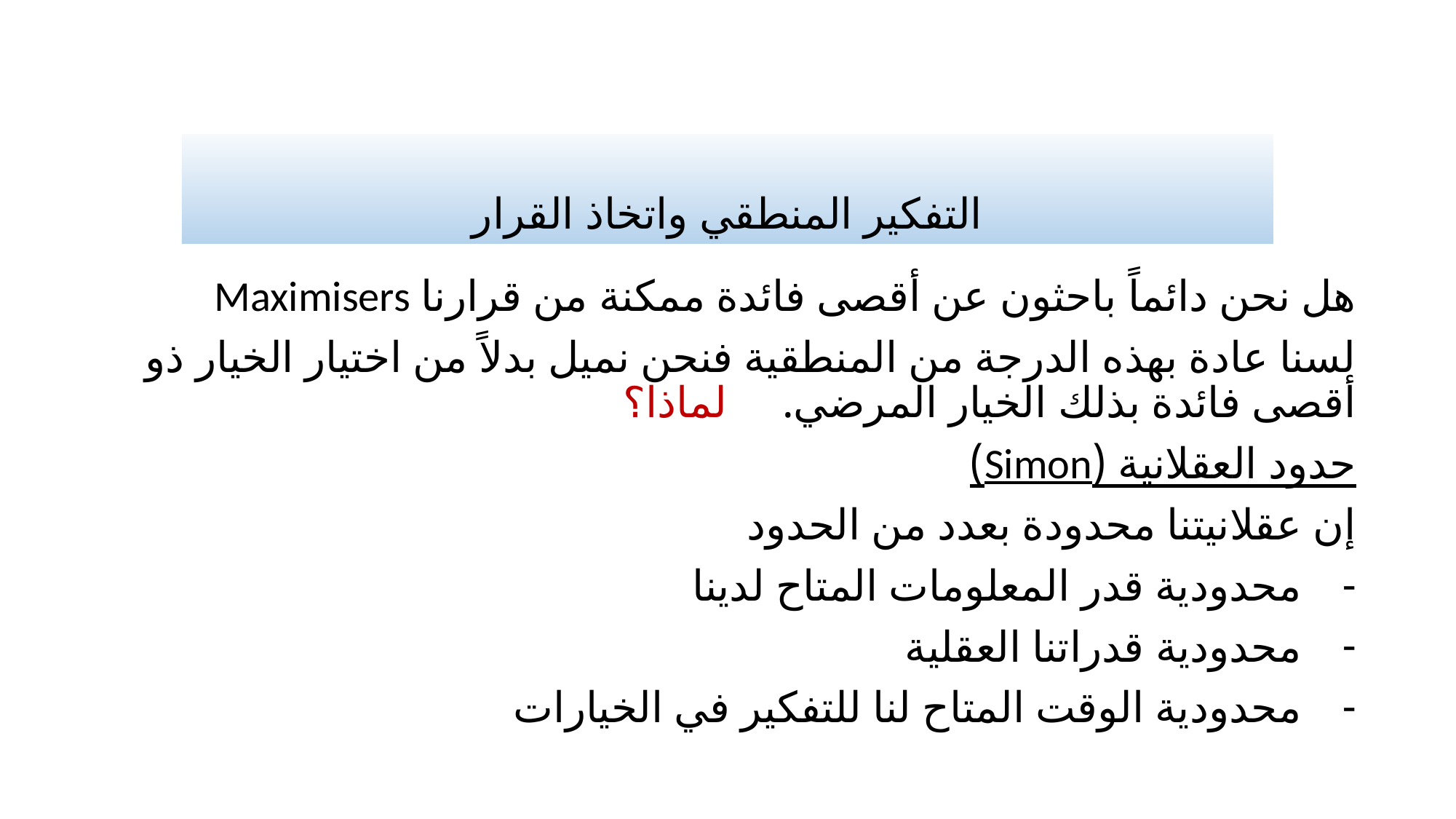

# التفكير المنطقي واتخاذ القرار
هل نحن دائماً باحثون عن أقصى فائدة ممكنة من قرارنا Maximisers
لسنا عادة بهذه الدرجة من المنطقية فنحن نميل بدلاً من اختيار الخيار ذو أقصى فائدة بذلك الخيار المرضي.     لماذا؟
حدود العقلانية (Simon)
إن عقلانيتنا محدودة بعدد من الحدود
محدودية قدر المعلومات المتاح لدينا
محدودية قدراتنا العقلية
محدودية الوقت المتاح لنا للتفكير في الخيارات